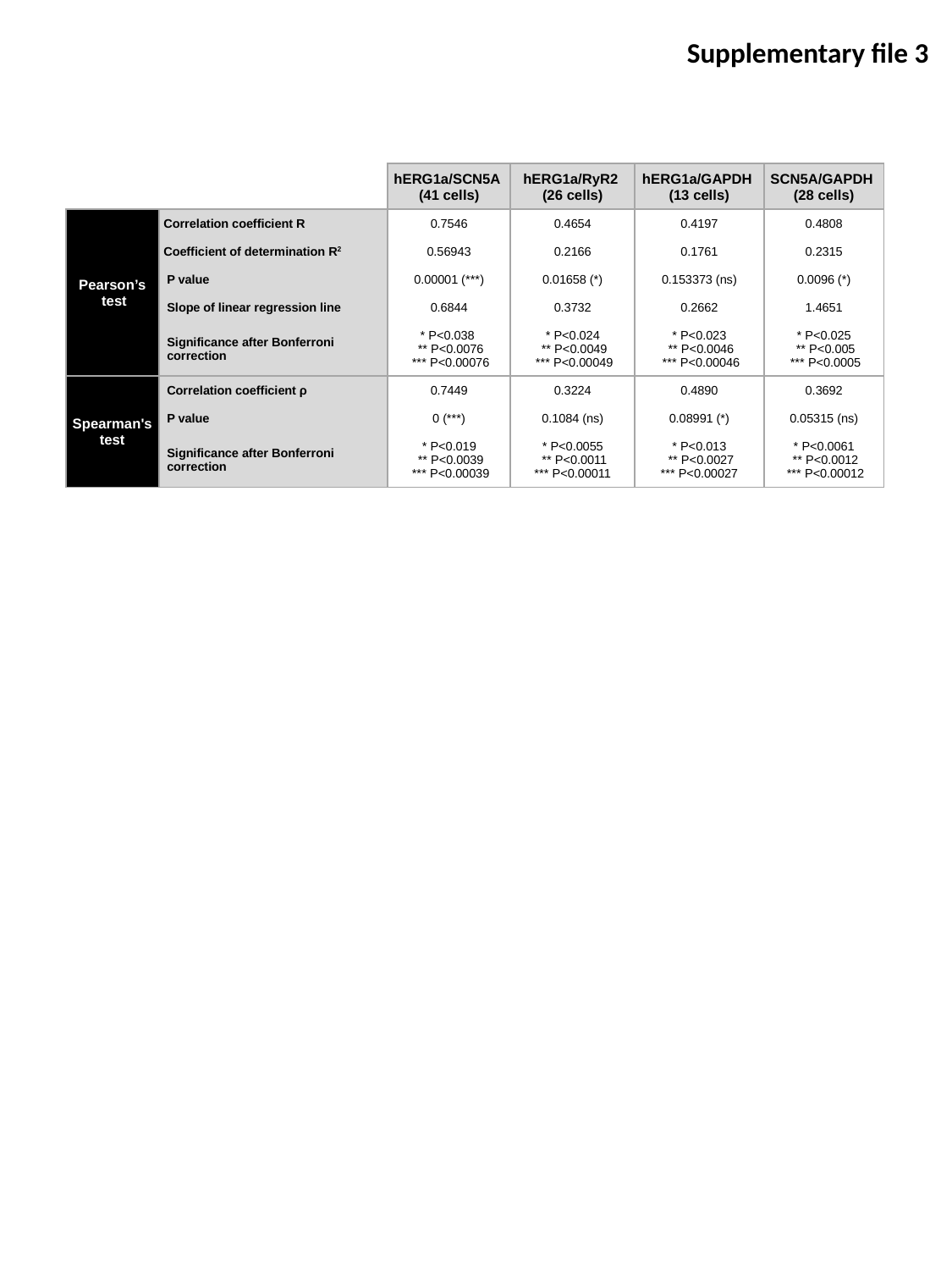

Supplementary file 3
|  |  | hERG1a/SCN5A (41 cells) | hERG1a/RyR2 (26 cells) | hERG1a/GAPDH (13 cells) | SCN5A/GAPDH (28 cells) |
| --- | --- | --- | --- | --- | --- |
| Pearson’s test | Correlation coefficient R | 0.7546 | 0.4654 | 0.4197 | 0.4808 |
|  | Coefficient of determination R2 | 0.56943 | 0.2166 | 0.1761 | 0.2315 |
|  | P value | 0.00001 (\*\*\*) | 0.01658 (\*) | 0.153373 (ns) | 0.0096 (\*) |
|  | Slope of linear regression line | 0.6844 | 0.3732 | 0.2662 | 1.4651 |
|  | Significance after Bonferroni correction | \* P<0.038 \*\* P<0.0076 \*\*\* P<0.00076 | \* P<0.024 \*\* P<0.0049 \*\*\* P<0.00049 | \* P<0.023 \*\* P<0.0046 \*\*\* P<0.00046 | \* P<0.025 \*\* P<0.005 \*\*\* P<0.0005 |
| Spearman's test | Correlation coefficient ρ | 0.7449 | 0.3224 | 0.4890 | 0.3692 |
|  | P value | 0 (\*\*\*) | 0.1084 (ns) | 0.08991 (\*) | 0.05315 (ns) |
|  | Significance after Bonferroni correction | \* P<0.019 \*\* P<0.0039 \*\*\* P<0.00039 | \* P<0.0055 \*\* P<0.0011 \*\*\* P<0.00011 | \* P<0.013 \*\* P<0.0027 \*\*\* P<0.00027 | \* P<0.0061 \*\* P<0.0012 \*\*\* P<0.00012 |